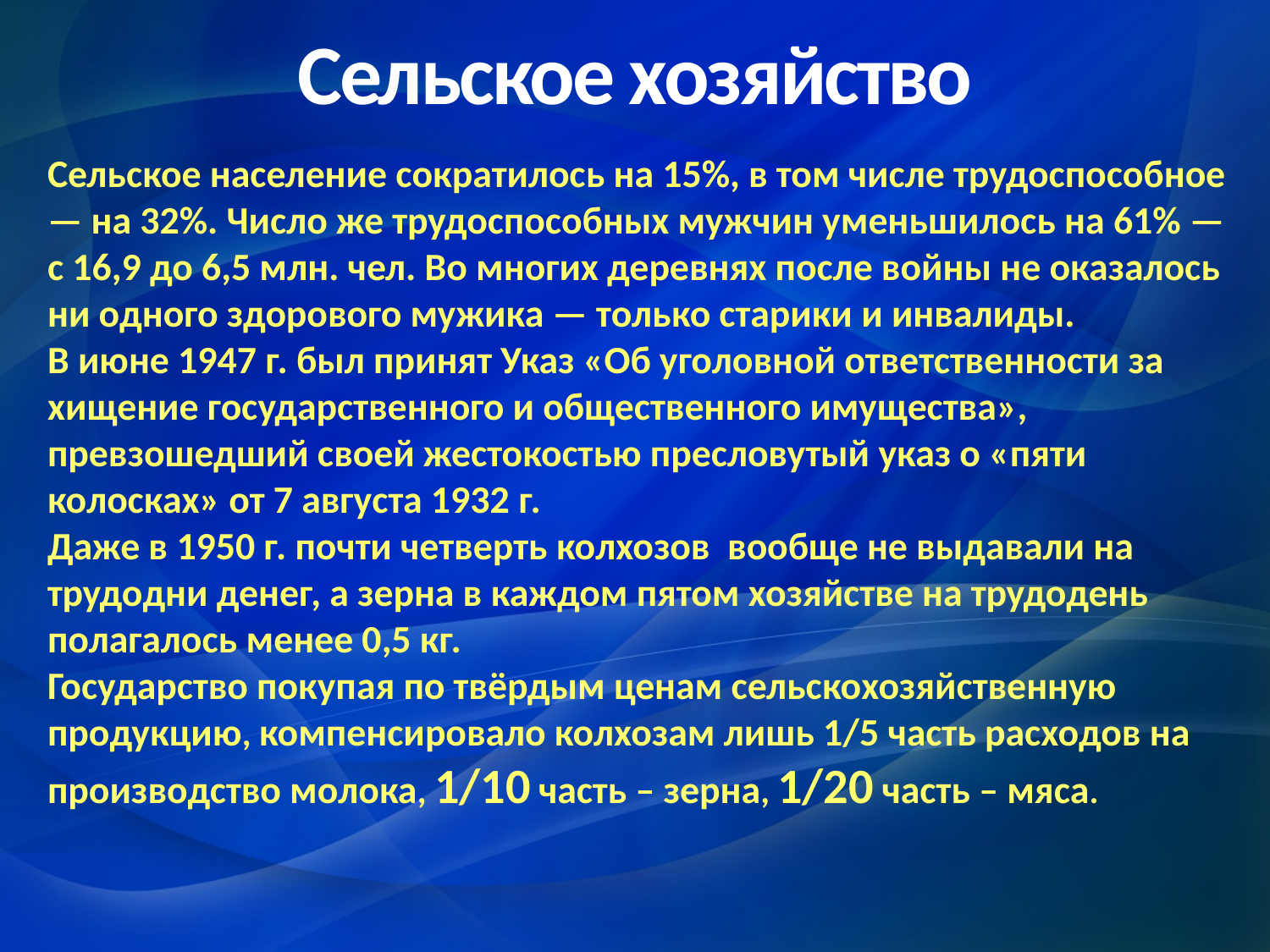

# Сельское хозяйство
Сельское население сократилось на 15%, в том числе трудоспособное — на 32%. Число же трудоспособных мужчин уменьшилось на 61% — с 16,9 до 6,5 млн. чел. Во многих деревнях после войны не оказалось ни одного здорового мужика — только старики и инвалиды.
В июне 1947 г. был принят Указ «Об уголовной ответственности за хищение государственного и общественного имущества», превзошедший своей жестокостью пресловутый указ о «пяти колосках» от 7 августа 1932 г.
Даже в 1950 г. почти четверть колхозов  вообще не выдавали на трудодни денег, а зерна в каждом пятом хозяйстве на трудодень полагалось менее 0,5 кг.
Государство покупая по твёрдым ценам сельскохозяйственную продукцию, компенсировало колхозам лишь 1/5 часть расходов на производство молока, 1/10 часть – зерна, 1/20 часть – мяса.